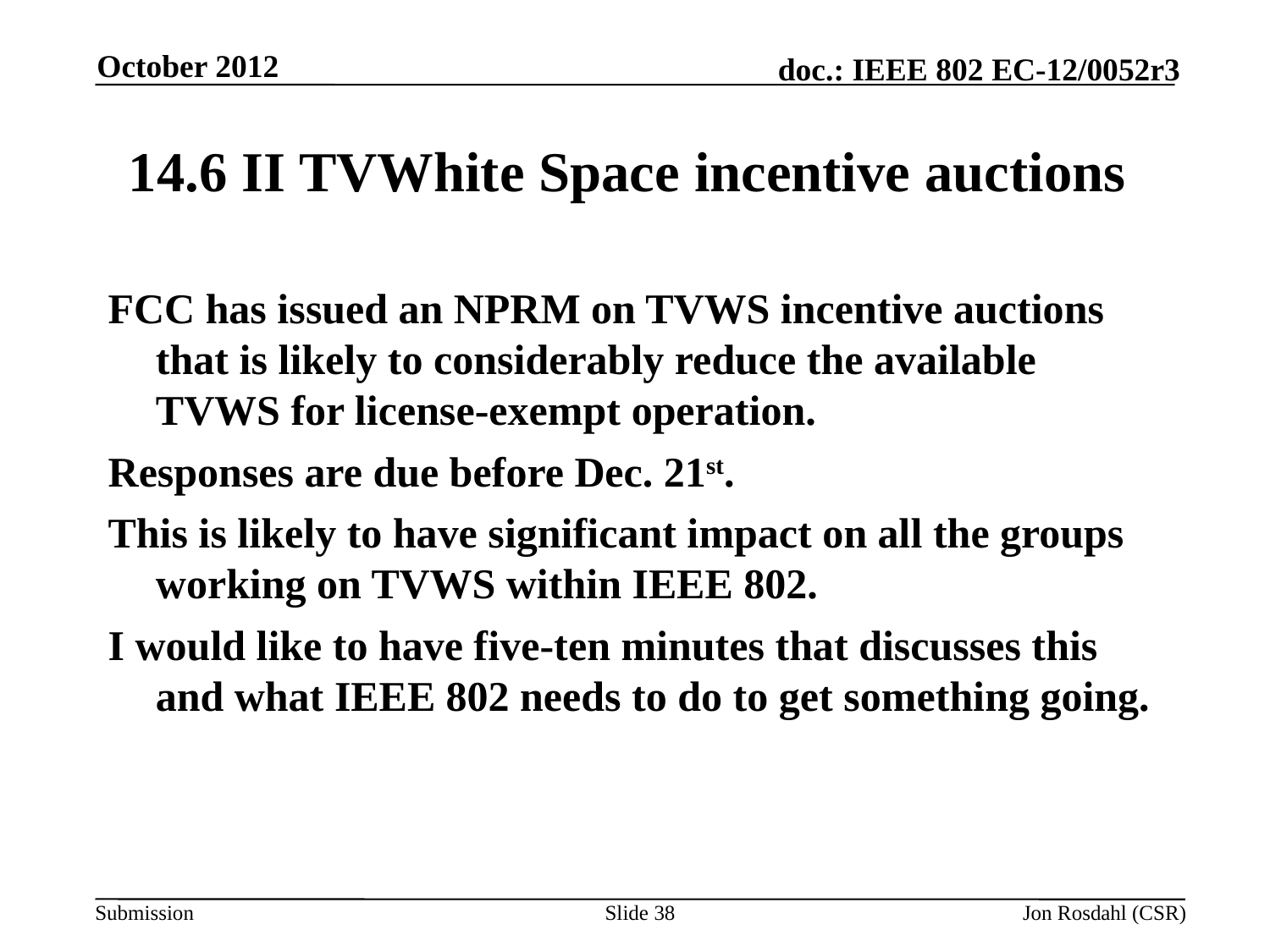

October 2012
# 14.6 II TVWhite Space incentive auctions
FCC has issued an NPRM on TVWS incentive auctions that is likely to considerably reduce the available TVWS for license-exempt operation.
Responses are due before Dec. 21st.
This is likely to have significant impact on all the groups working on TVWS within IEEE 802.
I would like to have five-ten minutes that discusses this and what IEEE 802 needs to do to get something going.

Slide 38
Jon Rosdahl (CSR)